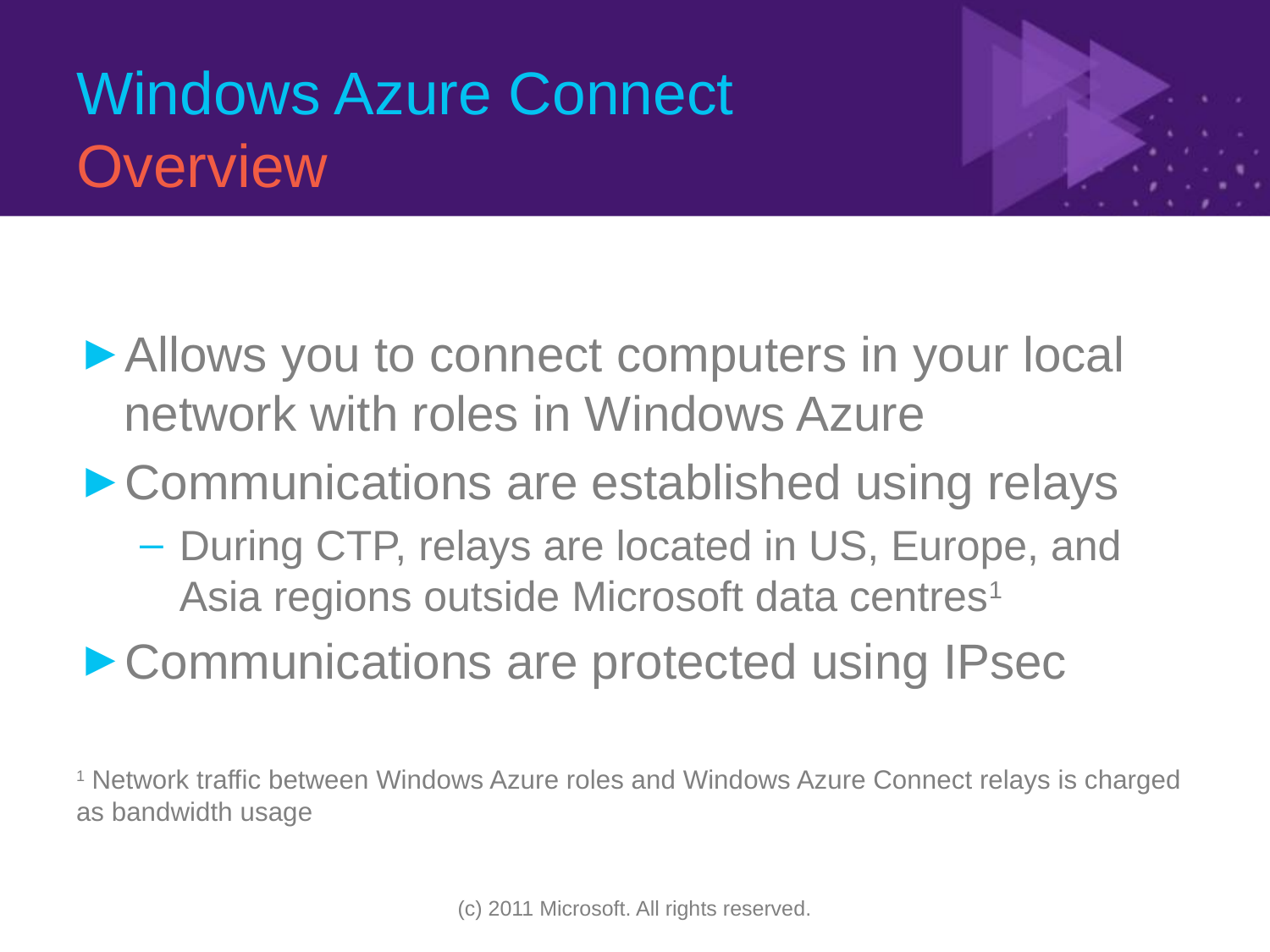

# Windows Azure Connect Overview
Allows you to connect computers in your local network with roles in Windows Azure
Communications are established using relays
During CTP, relays are located in US, Europe, and Asia regions outside Microsoft data centres1
Communications are protected using IPsec

1 Network traffic between Windows Azure roles and Windows Azure Connect relays is charged as bandwidth usage
(c) 2011 Microsoft. All rights reserved.